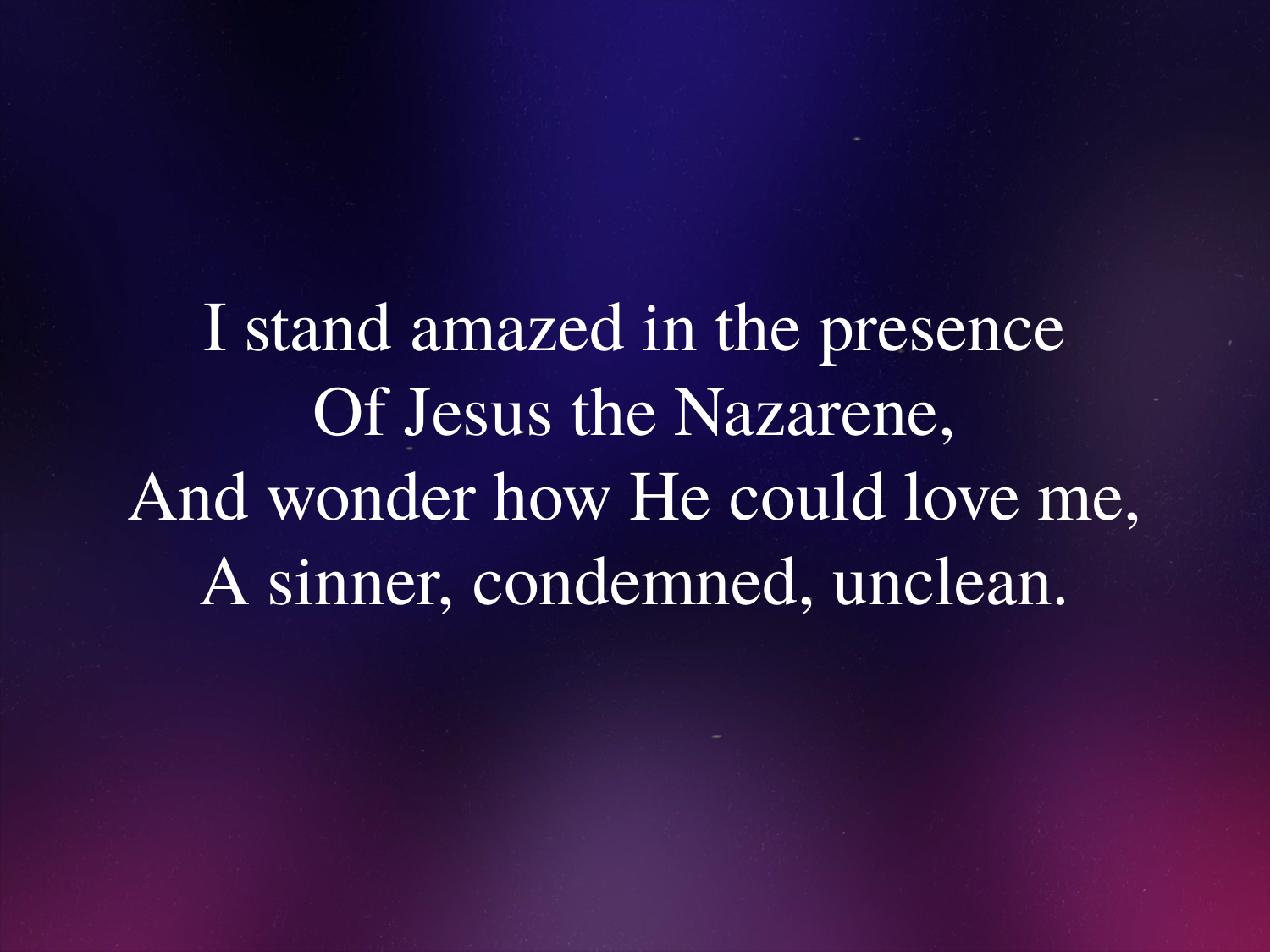

# I stand amazed in the presence Of Jesus the Nazarene, And wonder how He could love me, A sinner, condemned, unclean.